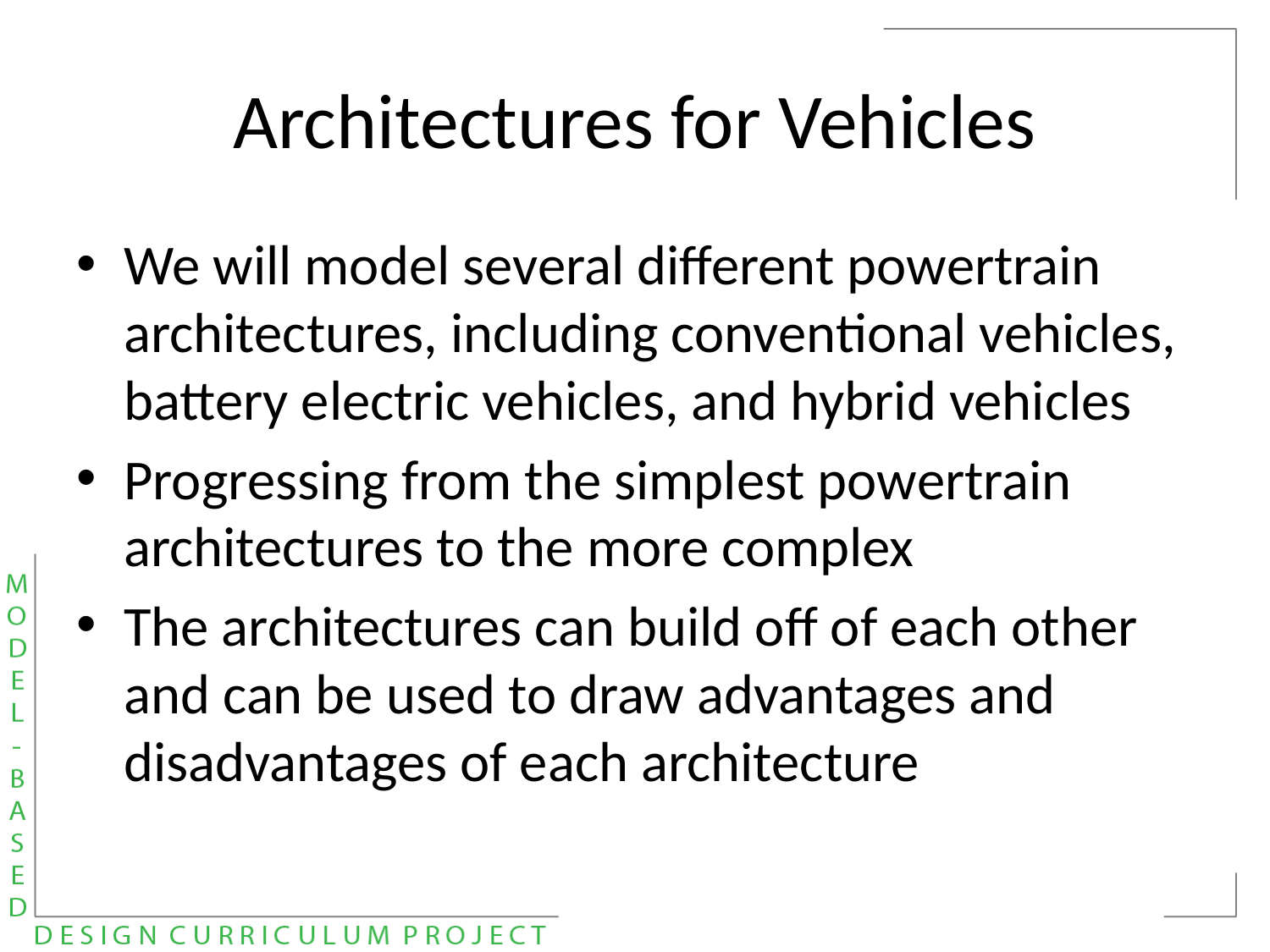

# Architectures for Vehicles
We will model several different powertrain architectures, including conventional vehicles, battery electric vehicles, and hybrid vehicles
Progressing from the simplest powertrain architectures to the more complex
The architectures can build off of each other and can be used to draw advantages and disadvantages of each architecture